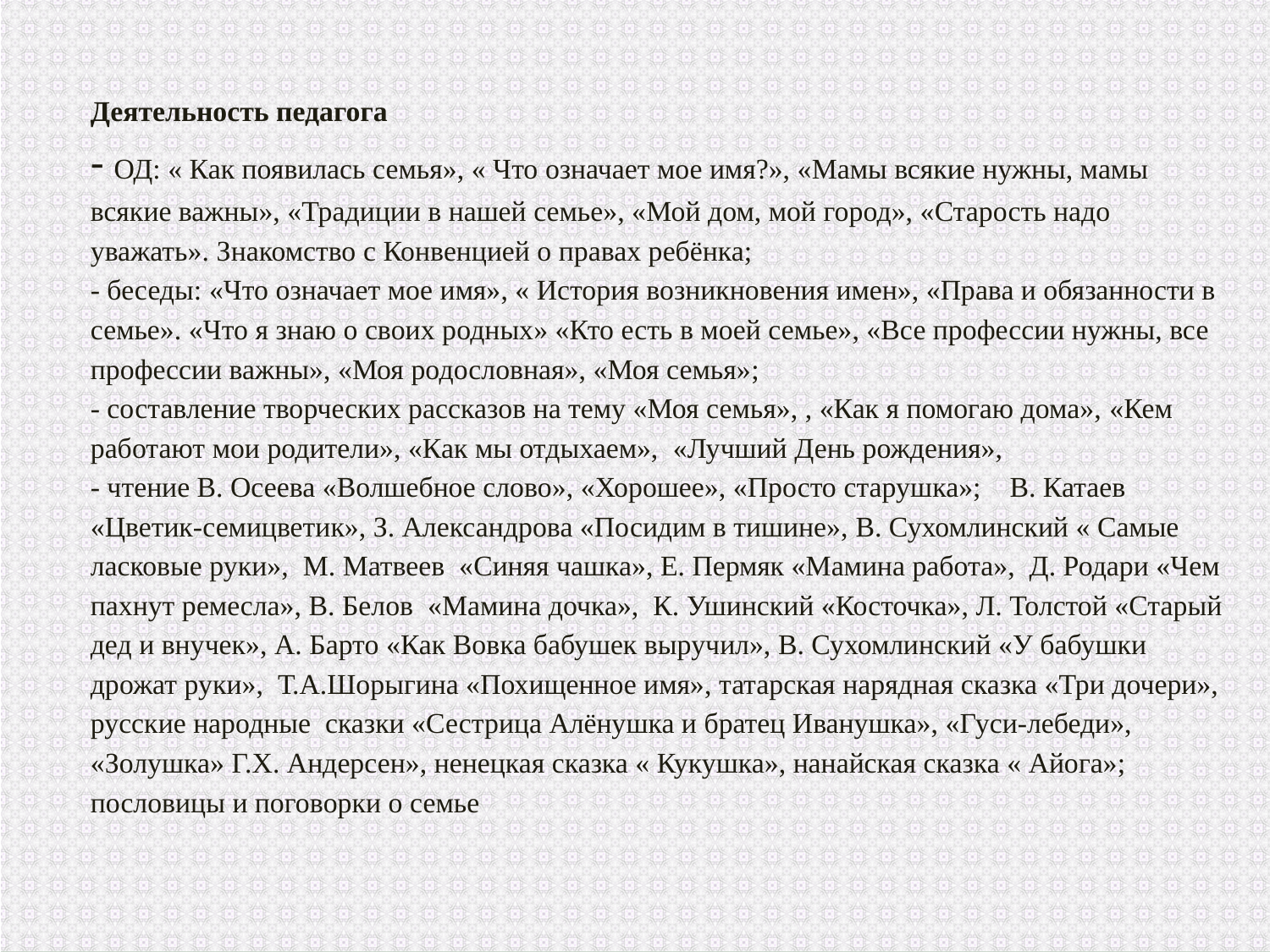

# Деятельность педагога - ОД: « Как появилась семья», « Что означает мое имя?», «Мамы всякие нужны, мамы всякие важны», «Традиции в нашей семье», «Мой дом, мой город», «Старость надо уважать». Знакомство с Конвенцией о правах ребёнка;  - беседы: «Что означает мое имя», « История возникновения имен», «Права и обязанности в семье». «Что я знаю о своих родных» «Кто есть в моей семье», «Все профессии нужны, все профессии важны», «Моя родословная», «Моя семья»; - составление творческих рассказов на тему «Моя семья», , «Как я помогаю дома», «Кем работают мои родители», «Как мы отдыхаем»,  «Лучший День рождения», - чтение В. Осеева «Волшебное слово», «Хорошее», «Просто старушка»;    В. Катаев «Цветик-семицветик», З. Александрова «Посидим в тишине», В. Сухомлинский « Самые  ласковые руки»,  М. Матвеев  «Синяя чашка», Е. Пермяк «Мамина работа»,  Д. Родари «Чем пахнут ремесла», В. Белов  «Мамина дочка»,  К. Ушинский «Косточка», Л. Толстой «Старый дед и внучек», А. Барто «Как Вовка бабушек выручил», В. Сухомлинский «У бабушки дрожат руки»,  Т.А.Шорыгина «Похищенное имя», татарская нарядная сказка «Три дочери», русские народные  сказки «Сестрица Алёнушка и братец Иванушка», «Гуси-лебеди», «Золушка» Г.Х. Андерсен», ненецкая сказка « Кукушка», нанайская сказка « Айога»; пословицы и поговорки о семье